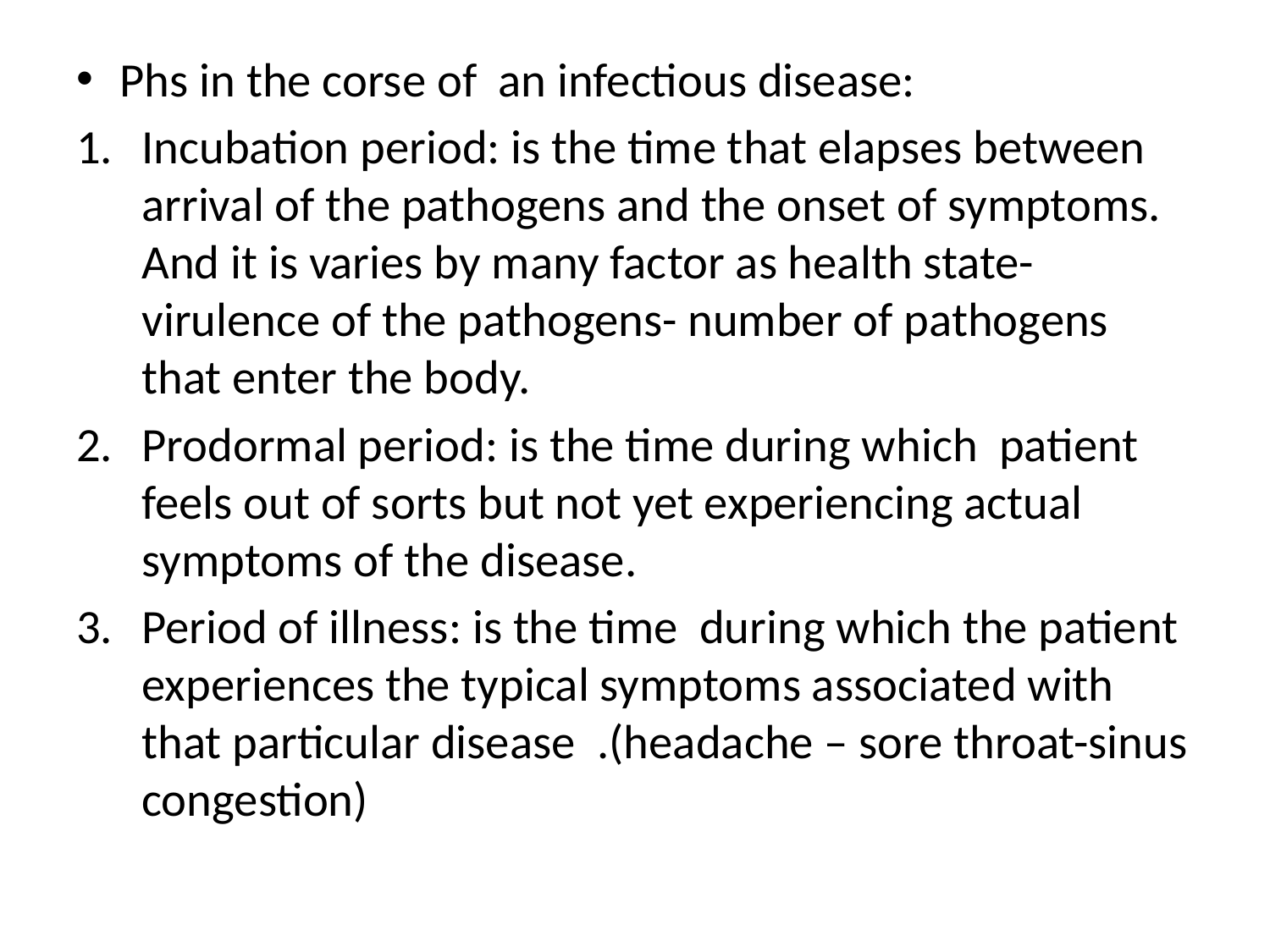

Phs in the corse of  an infectious disease:
Incubation period: is the time that elapses between arrival of the pathogens and the onset of symptoms. And it is varies by many factor as health state-virulence of the pathogens- number of pathogens that enter the body.
Prodormal period: is the time during which  patient feels out of sorts but not yet experiencing actual symptoms of the disease.
Period of illness: is the time  during which the patient experiences the typical symptoms associated with that particular disease  .(headache – sore throat-sinus congestion)